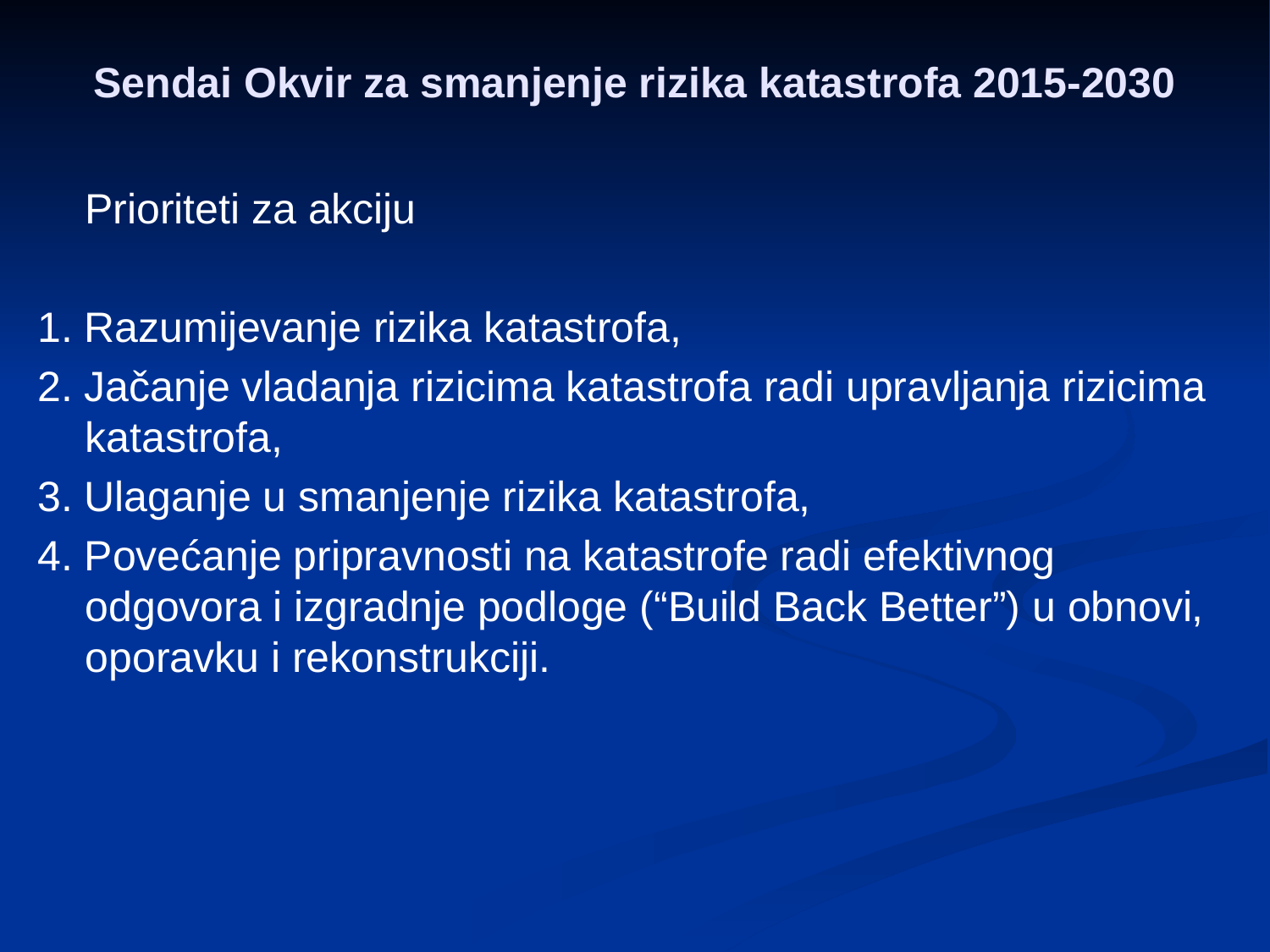

# Sendai Okvir za smanjenje rizika katastrofa 2015-2030

    Prioriteti za akciju

1. Razumijevanje rizika katastrofa,
2. Jačanje vladanja rizicima katastrofa radi upravljanja rizicima katastrofa,
3. Ulaganje u smanjenje rizika katastrofa,
4. Povećanje pripravnosti na katastrofe radi efektivnog odgovora i izgradnje podloge (“Build Back Better”) u obnovi, oporavku i rekonstrukciji.